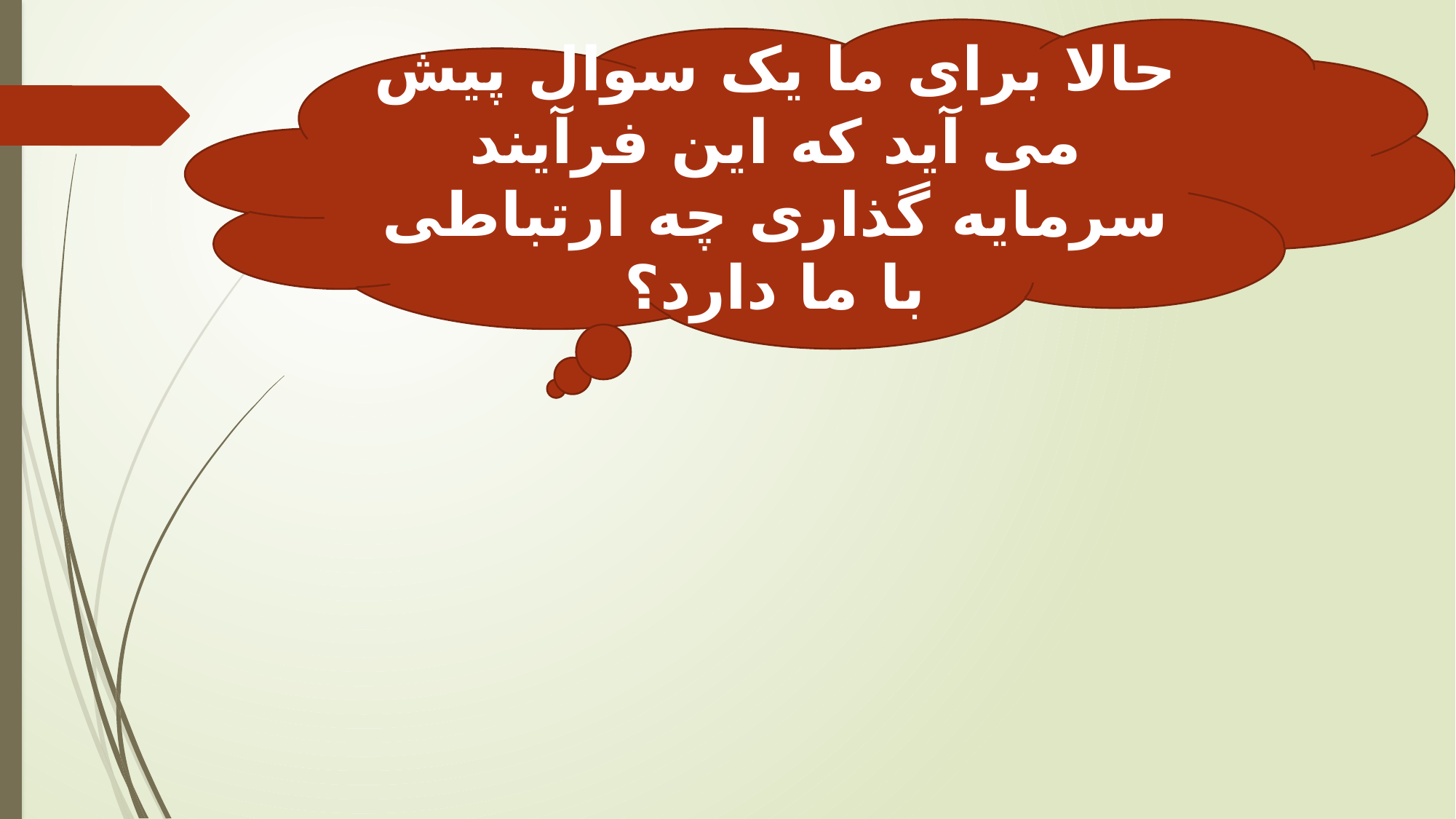

حالا برای ما یک سوال پیش می آید که این فرآیند سرمایه گذاری چه ارتباطی با ما دارد؟